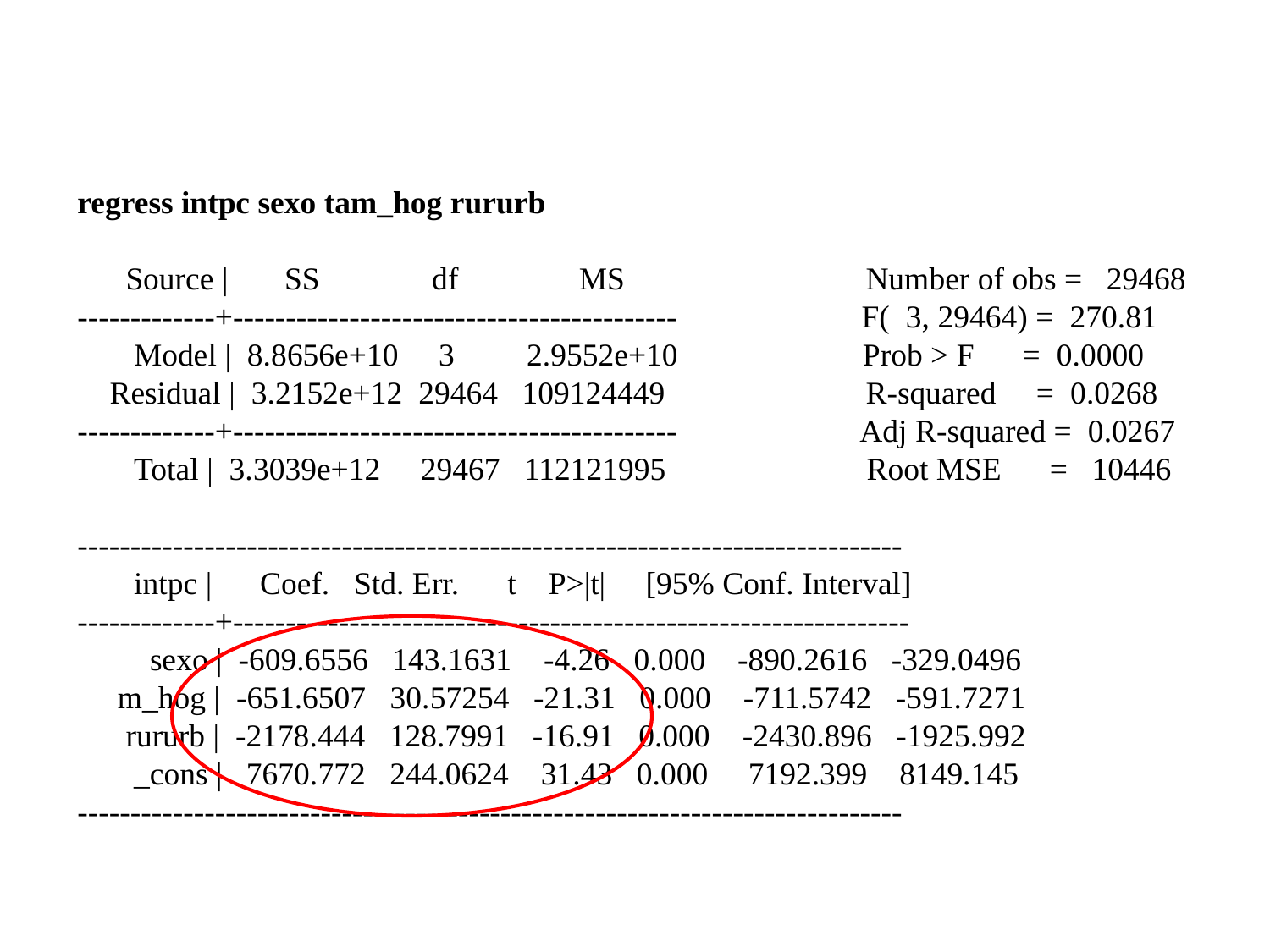

regress intpc sexo tam_hog rururb

      Source |       SS              df               MS                              Number of obs =   29468
-------------+------------------------------------------                       F(  3, 29464) =  270.81
       Model |  8.8656e+10     3         2.9552e+10                       Prob > F      =  0.0000
    Residual |  3.2152e+12  29464   109124449                         R-squared     =  0.0268
-------------+------------------------------------------                       Adj R-squared =  0.0267
       Total |  3.3039e+12     29467   112121995                         Root MSE      =   10446

------------------------------------------------------------------------------
       intpc |      Coef.   Std. Err.      t    P>|t|     [95% Conf. Interval]
-------------+----------------------------------------------------------------
         sexo |  -609.6556   143.1631    -4.26   0.000    -890.2616   -329.0496
     m_hog |  -651.6507   30.57254   -21.31   0.000    -711.5742   -591.7271
      rururb |  -2178.444   128.7991   -16.91   0.000    -2430.896   -1925.992
       _cons |   7670.772   244.0624    31.43   0.000     7192.399    8149.145
------------------------------------------------------------------------------